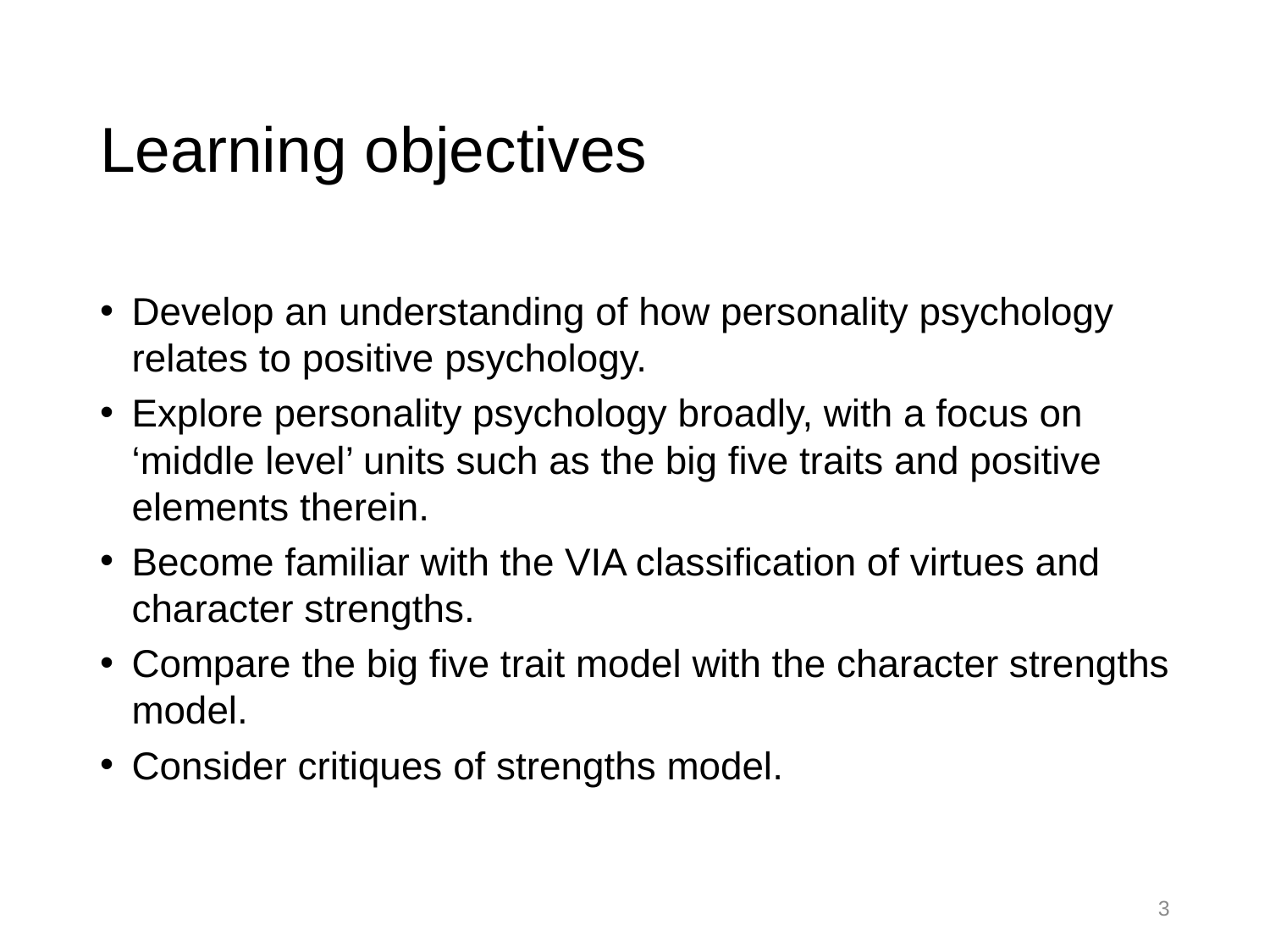

# Learning objectives
Develop an understanding of how personality psychology relates to positive psychology.
Explore personality psychology broadly, with a focus on ‘middle level’ units such as the big five traits and positive elements therein.
Become familiar with the VIA classification of virtues and character strengths.
Compare the big five trait model with the character strengths model.
Consider critiques of strengths model.
3